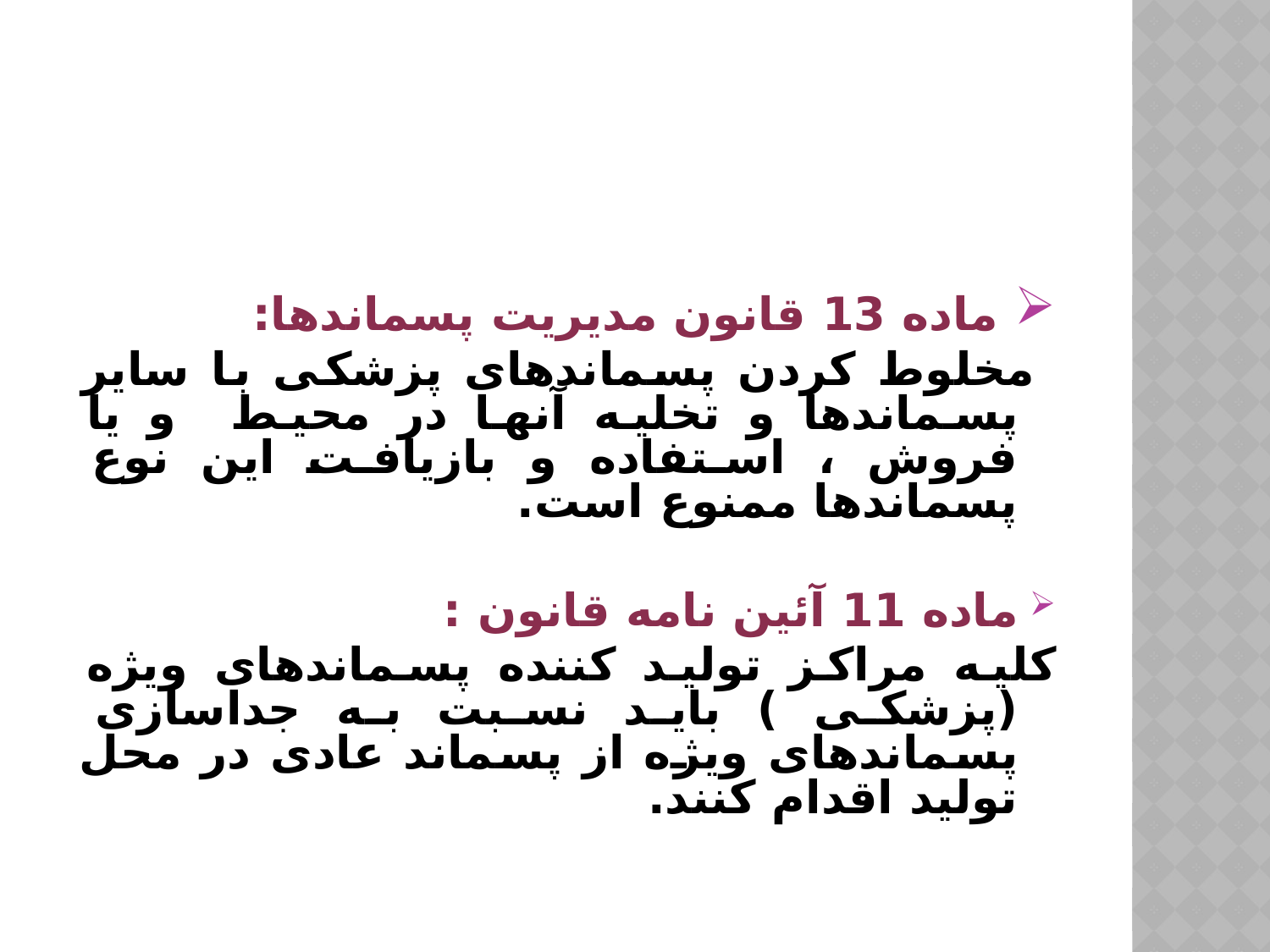

#

 ماده 13 قانون مديريت پسماندها:
 مخلوط کردن پسماندهای پزشکی با ساير پسماندها و تخليه آنها در محيط  و يا فروش ، استفاده و بازيافت اين نوع پسماندها ممنوع است.

ماده 11 آئين نامه قانون :
کليه مراکز توليد کننده پسماندهای ويژه (پزشکی ) بايد نسبت به جداسازی پسماندهای ويژه از پسماند عادی در محل توليد اقدام کنند.